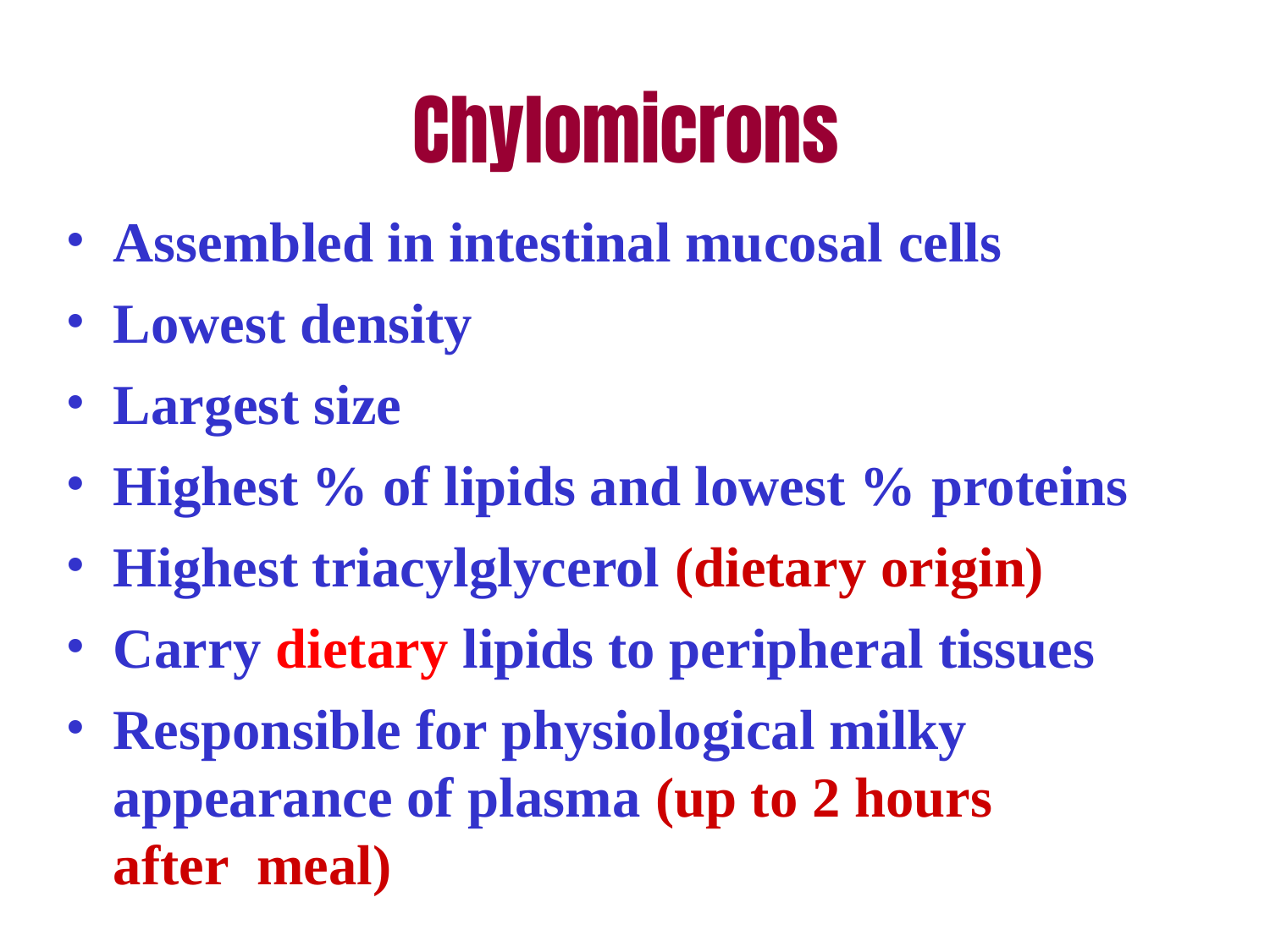

# Chylomicrons
Assembled in intestinal mucosal cells
Lowest density
Largest size
Highest % of lipids and lowest % proteins
Highest triacylglycerol (dietary origin)
Carry dietary lipids to peripheral tissues
Responsible for physiological milky  appearance of plasma (up to 2 hours after  meal)